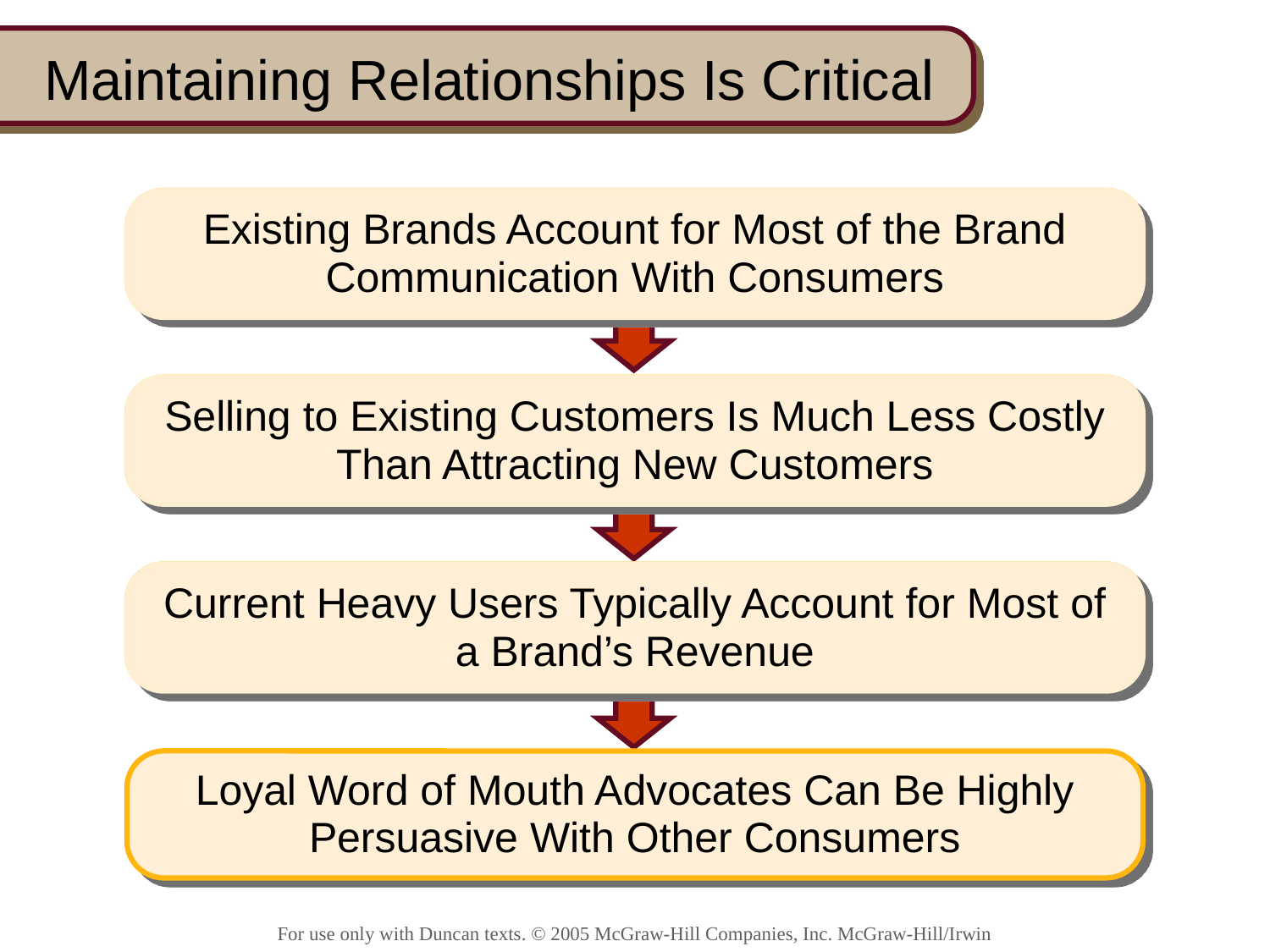

# Maintaining Relationships Is Critical
Existing Brands Account for Most of the Brand Communication With Consumers
Existing Brands Account for Most of the Brand Communication With Consumers

Selling to Existing Customers Is Much Less Costly Than Attracting New Customers
Selling to Existing Customers Is Much Less Costly Than Attracting New Customers

Current Heavy Users Typically Account for Most of a Brand’s Revenue
Current Heavy Users Typically Account for Most of a Brand’s Revenue

Loyal Word of Mouth Advocates Can Be Highly Persuasive With Other Consumers